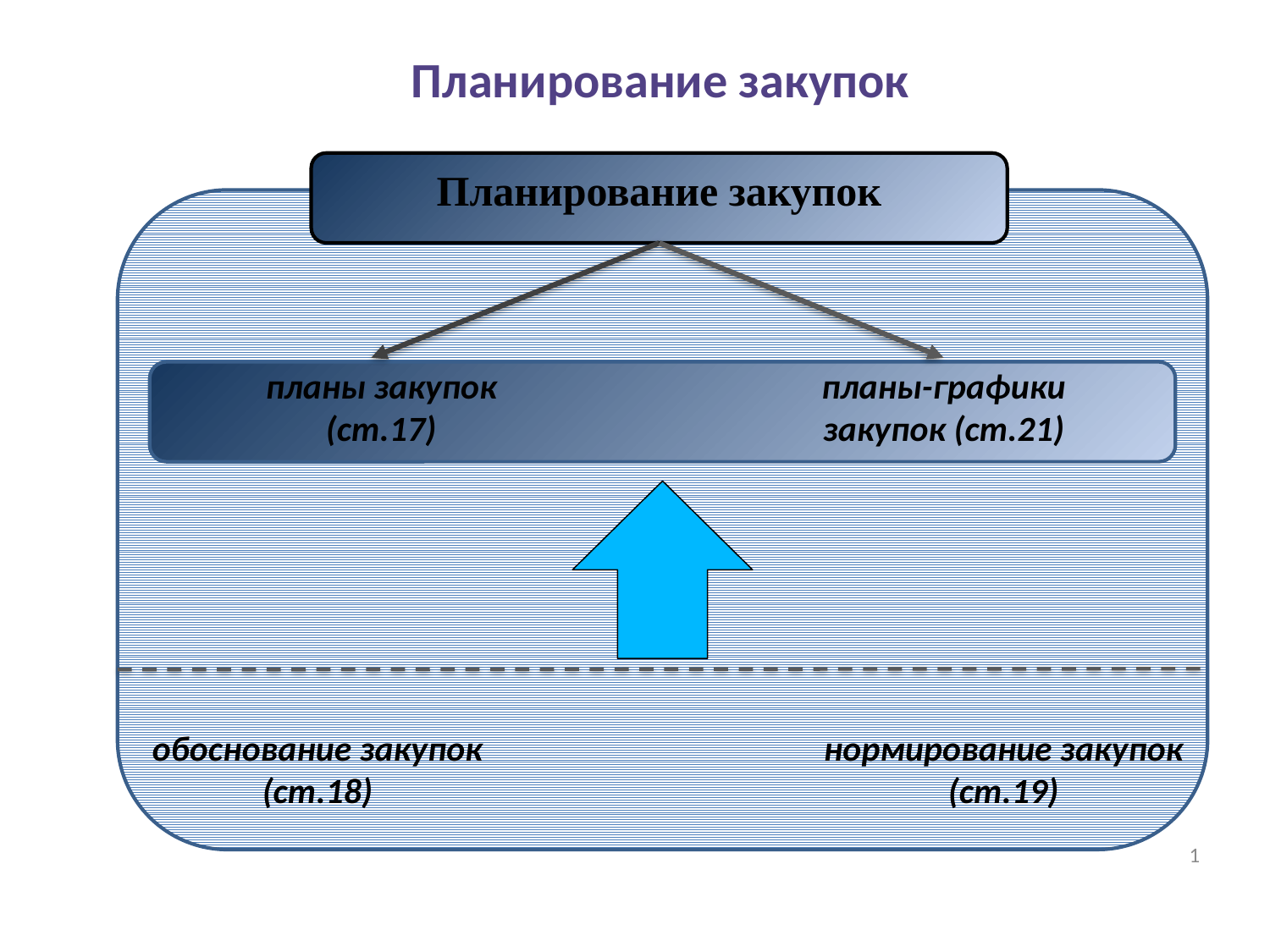

Планирование закупок
Планирование закупок

планы закупок (ст.17)
планы-графики закупок (ст.21)

обоснование закупок
(ст.18)
нормирование закупок
(ст.19)
1